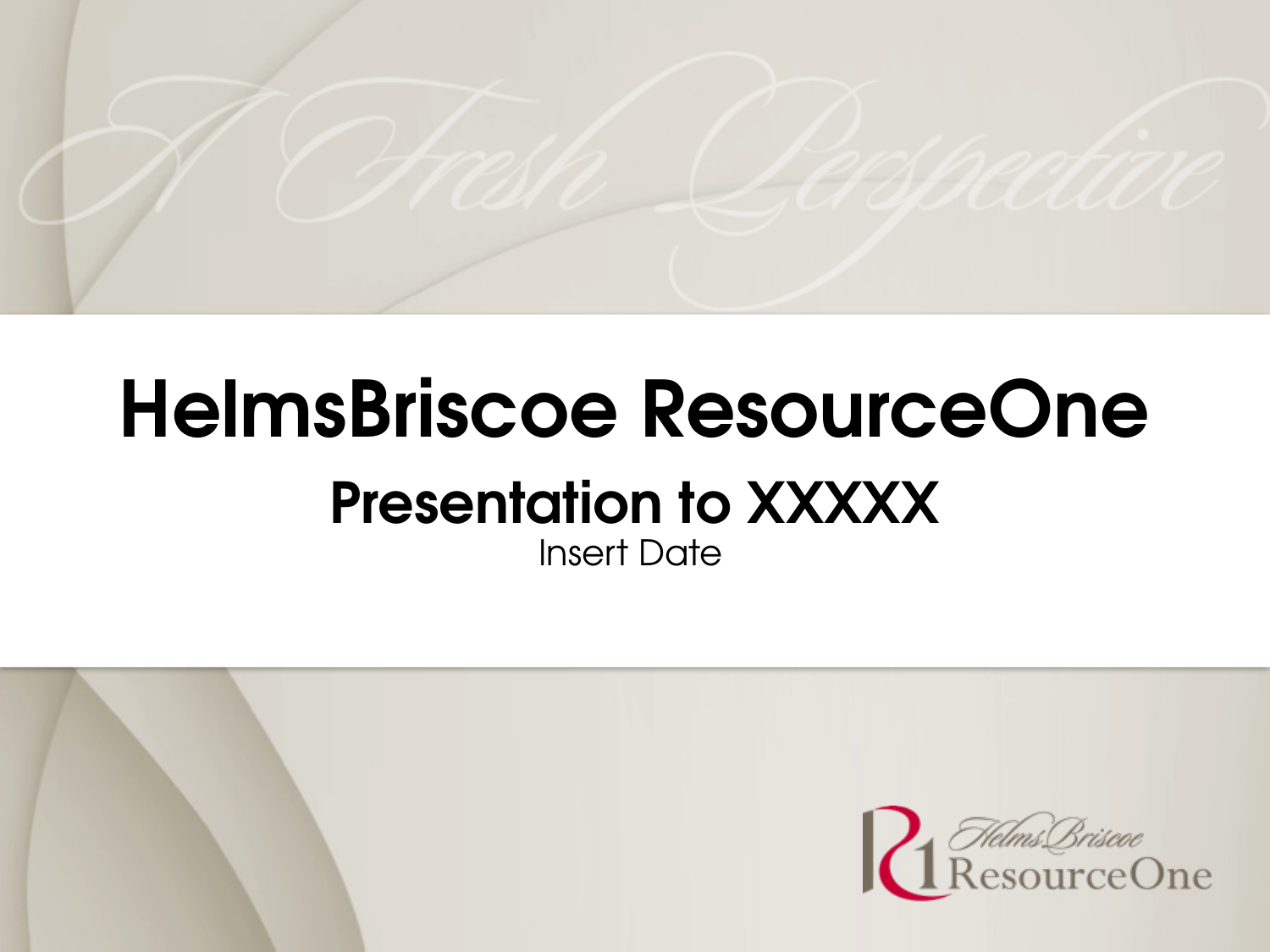

HelmsBriscoe ResourceOne

Presentation to XXXXX
Insert Date